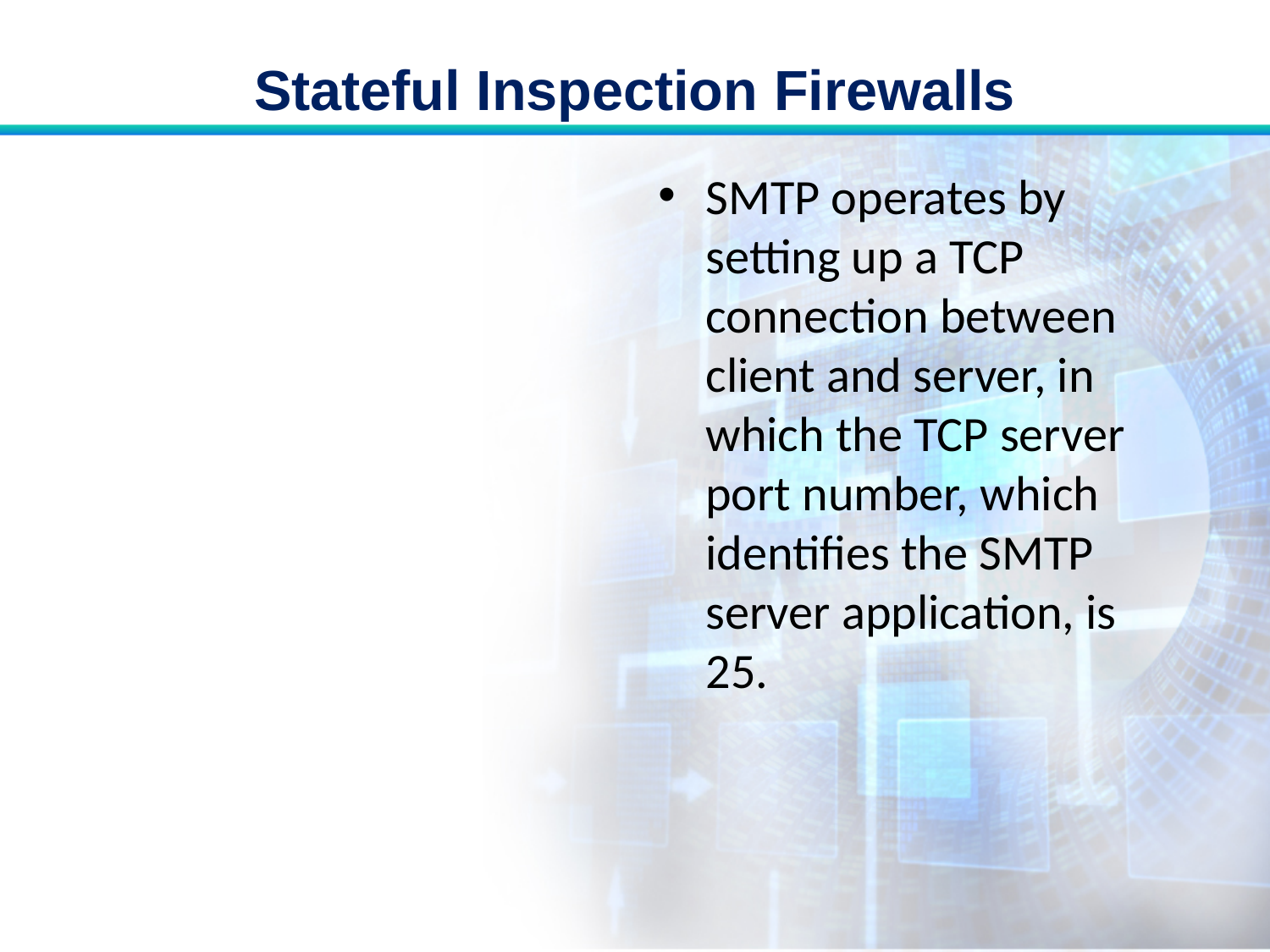

# Stateful Inspection Firewalls
SMTP operates by setting up a TCP connection between client and server, in which the TCP server port number, which identifies the SMTP server application, is 25.